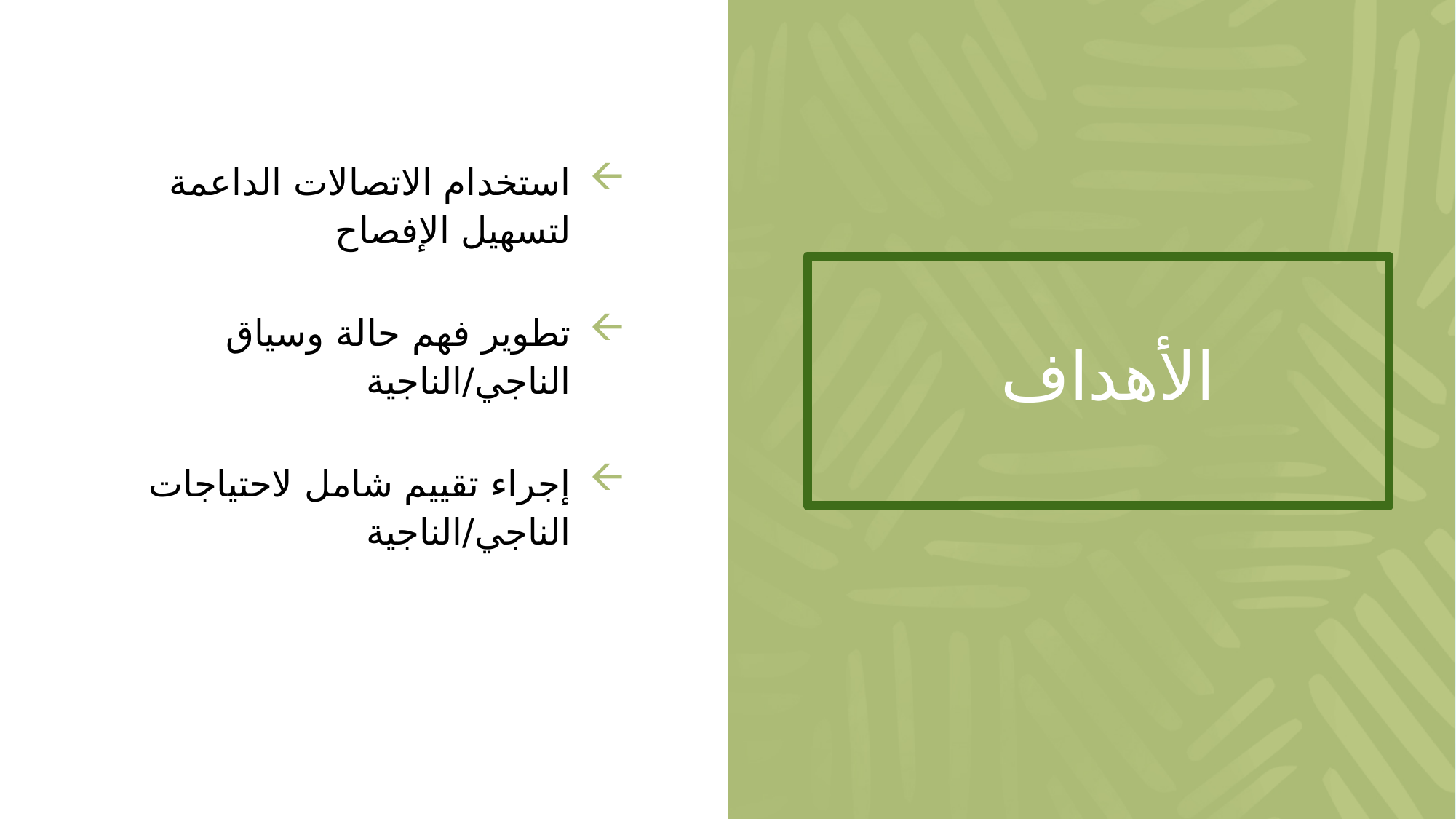

استخدام الاتصالات الداعمة لتسهيل الإفصاح
تطوير فهم حالة وسياق الناجي/الناجية
إجراء تقييم شامل لاحتياجات الناجي/الناجية

# الأهداف